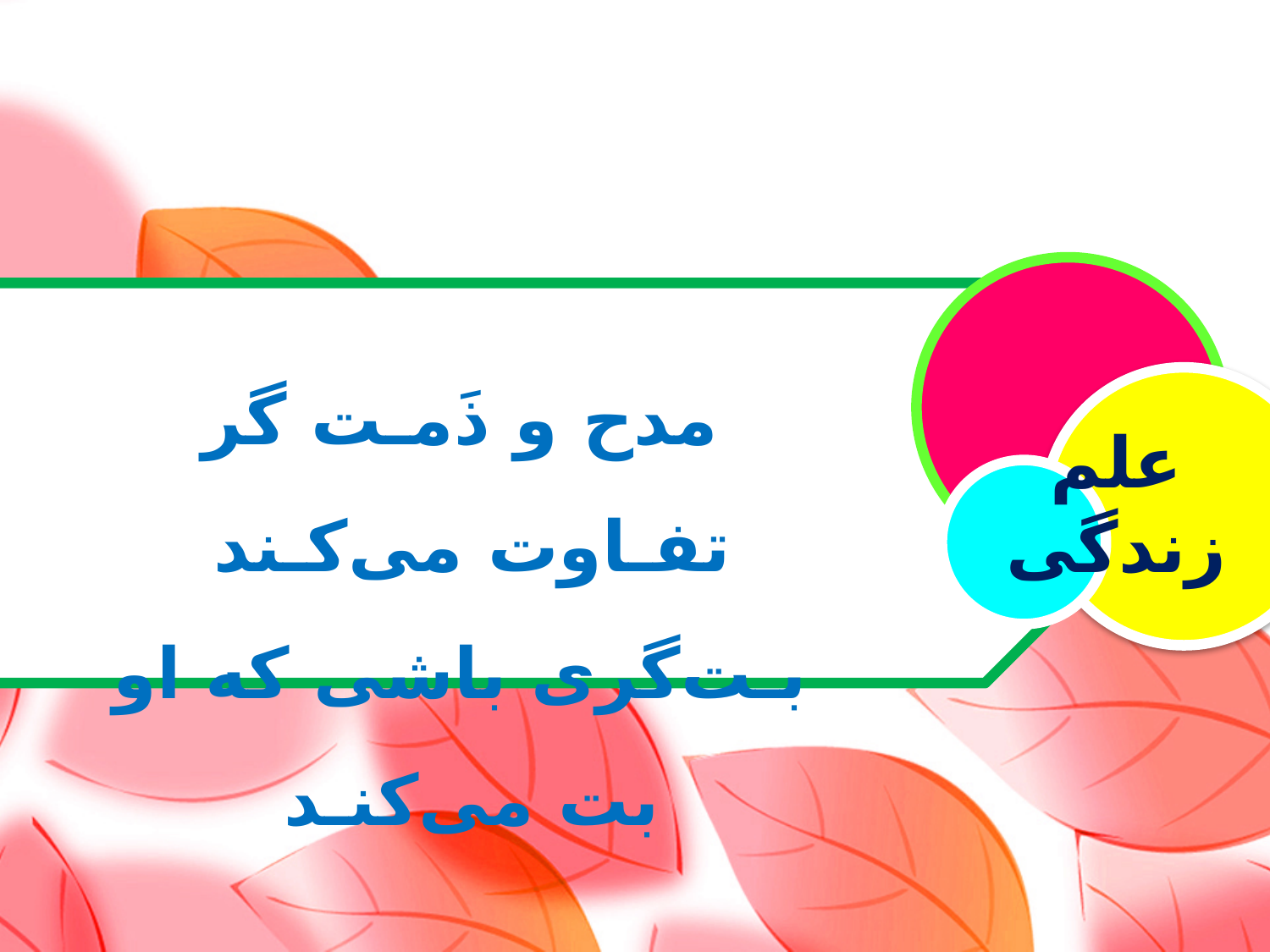

مدح و ذَمـت گر تفـاوت می‌کـند
بـت‌گری باشی که او بت می‌کنـد

علم زندگی